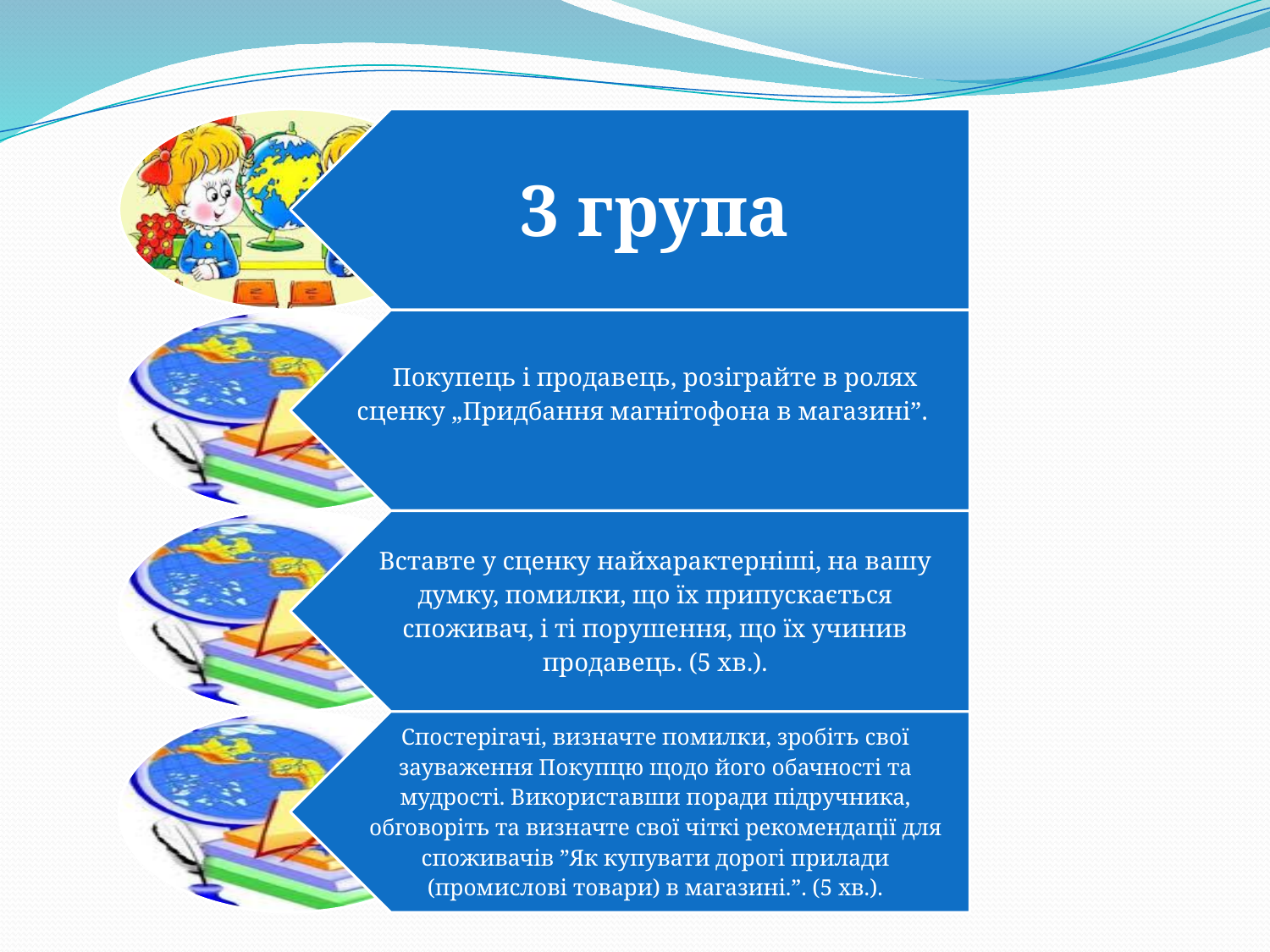

3 група
Покупець і продавець, розіграйте в ролях сценку „Придбання магнітофона в магазині”.
Вставте у сценку найхарактерніші, на вашу думку, помилки, що їх припускається споживач, і ті порушення, що їх учинив продавець. (5 хв.).
Спостерігачі, визначте помилки, зробіть свої зауваження Покупцю щодо його обачності та мудрості. Використавши поради підручника, обговоріть та визначте свої чіткі рекомендації для споживачів ”Як купувати дорогі прилади (промислові товари) в магазині.”. (5 хв.).